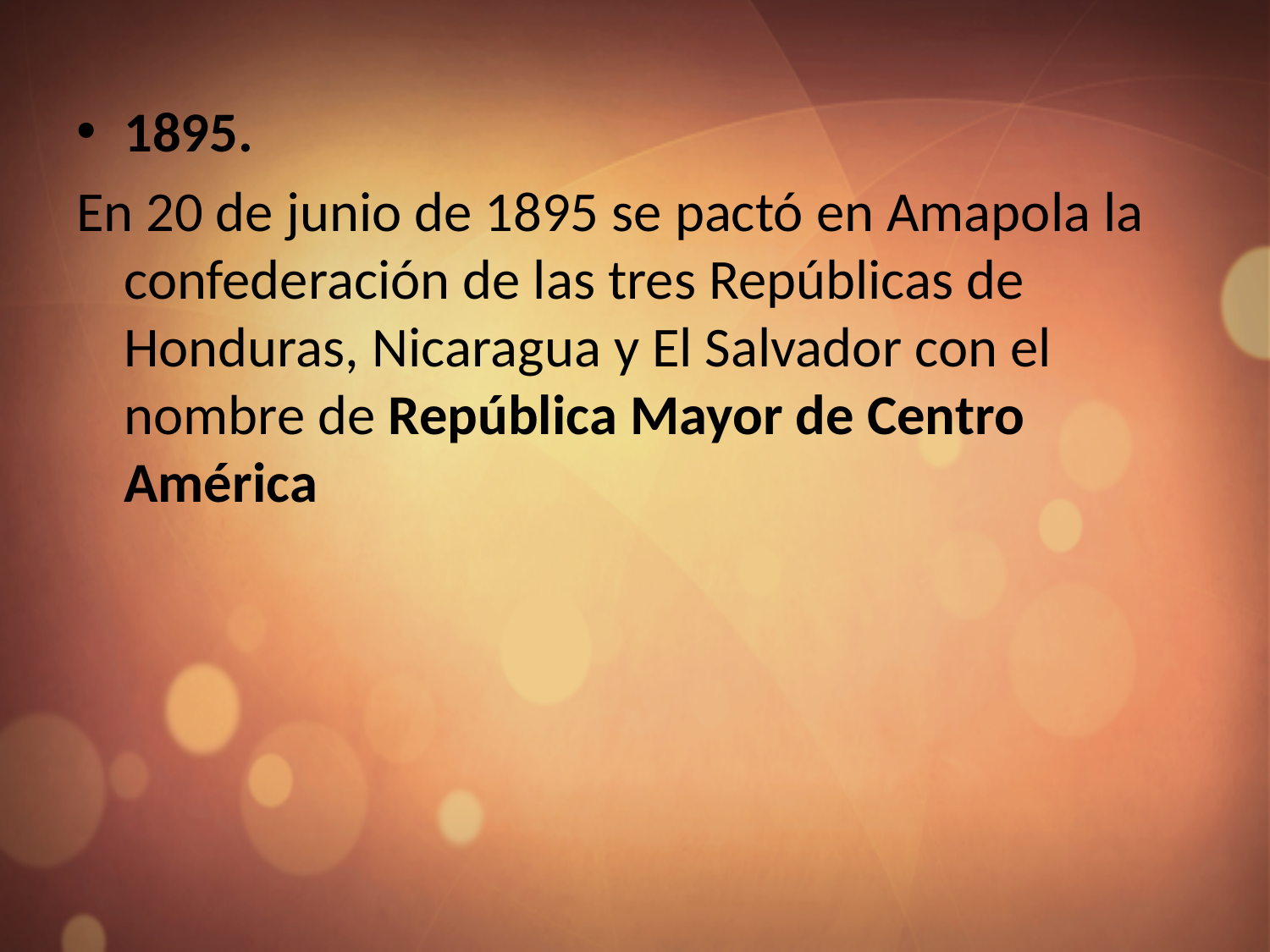

1895.
En 20 de junio de 1895 se pactó en Amapola la confederación de las tres Repúblicas de Honduras, Nicaragua y El Salvador con el nombre de República Mayor de Centro América